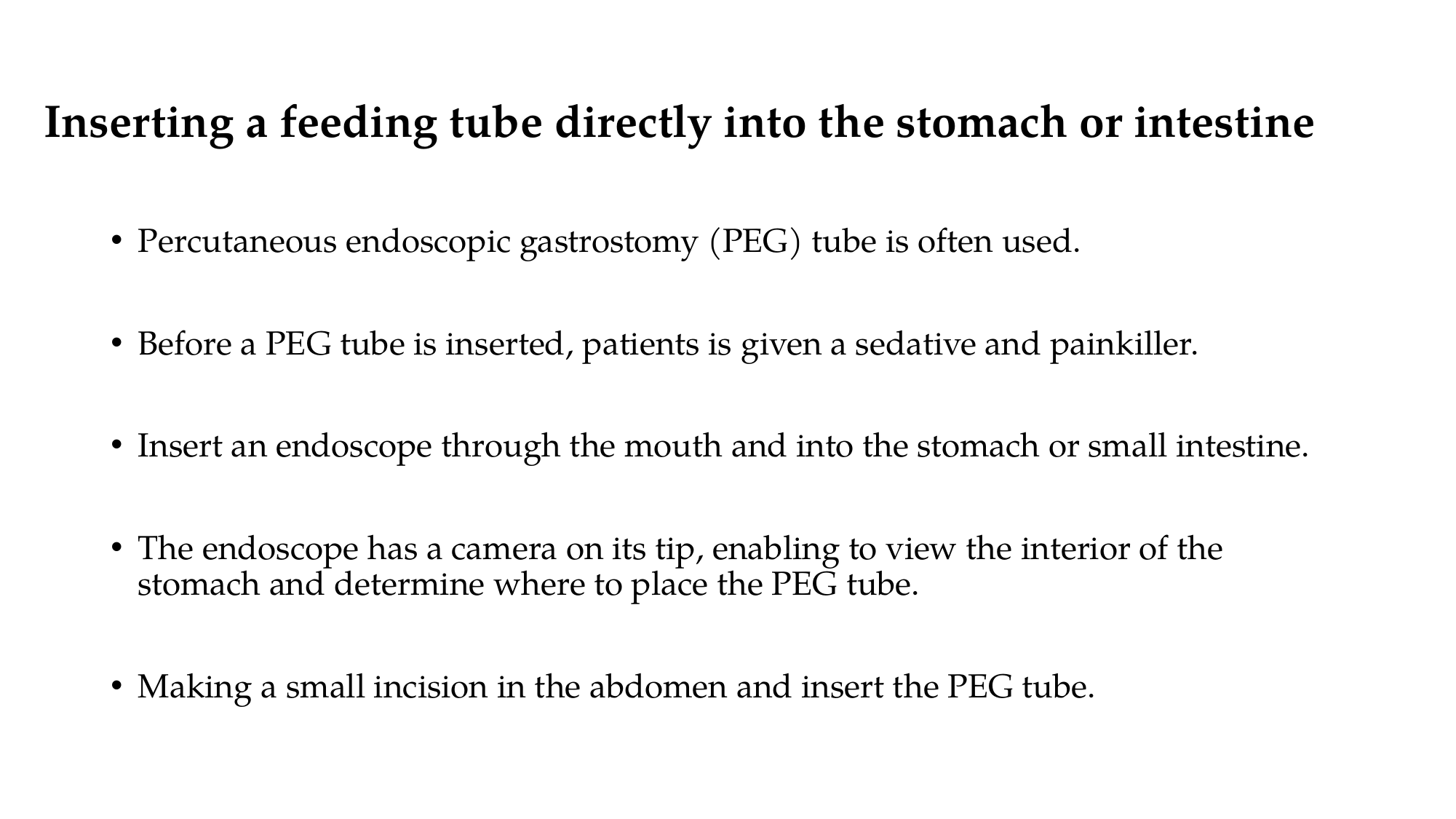

# Inserting a feeding tube directly into the stomach or intestine
Percutaneous endoscopic gastrostomy (PEG) tube is often used.

Before a PEG tube is inserted, patients is given a sedative and painkiller.

Insert an endoscope through the mouth and into the stomach or small intestine.

The endoscope has a camera on its tip, enabling to view the interior of the stomach and determine where to place the PEG tube.

Making a small incision in the abdomen and insert the PEG tube.